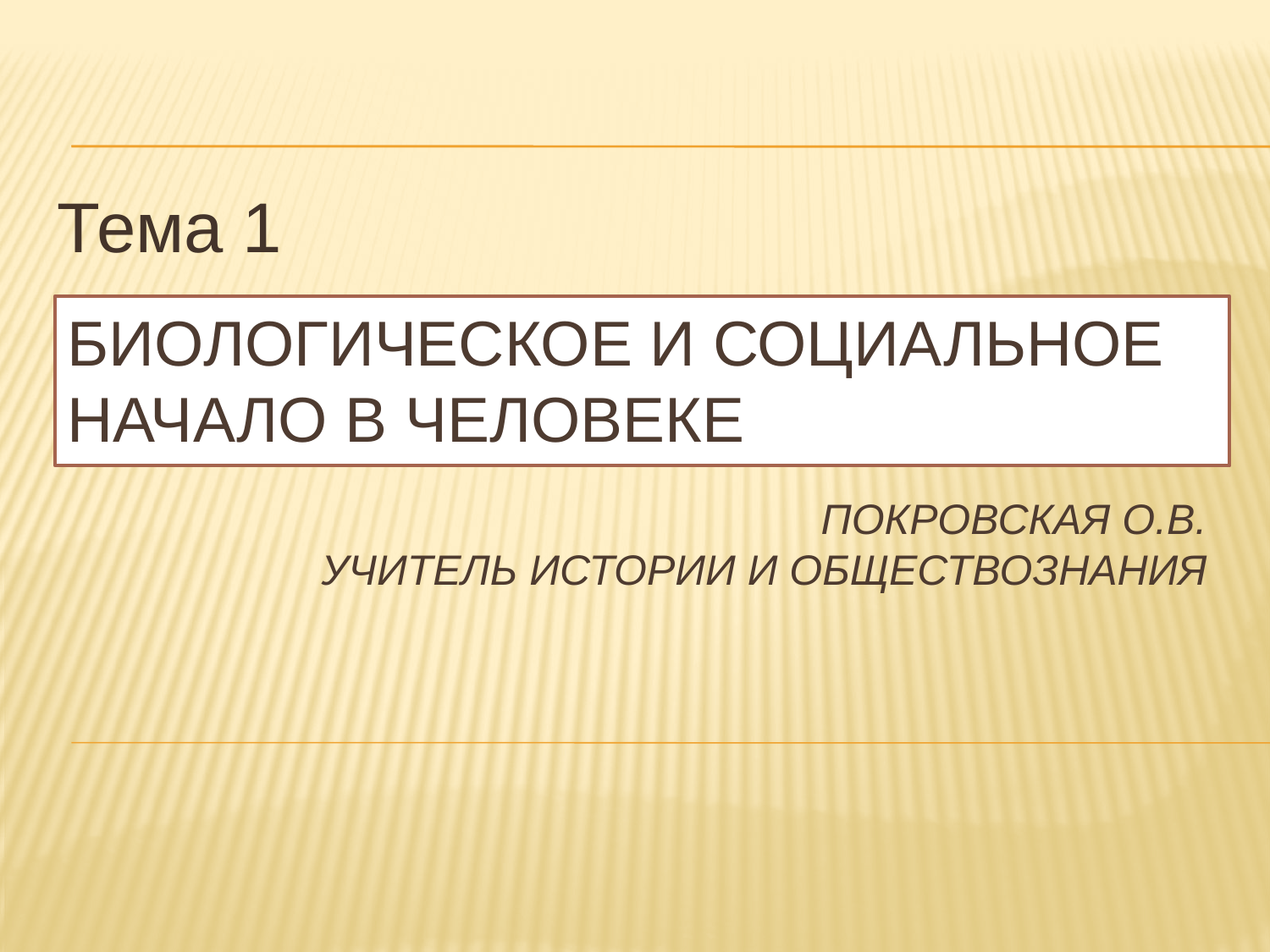

Тема 1
Биологическое и социальное начало в человеке
Покровская О.В.
Учитель истории и обществознания